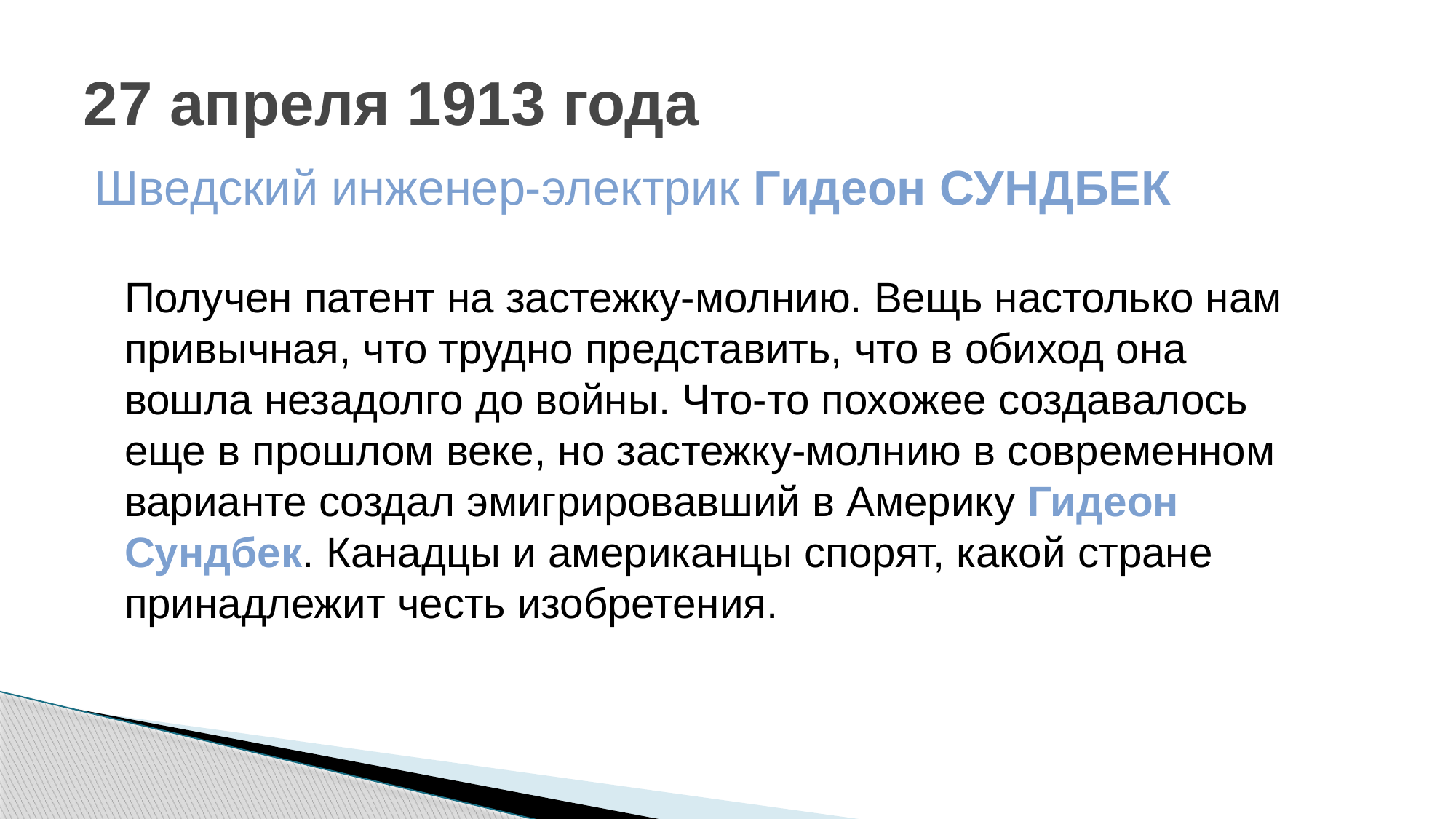

# 27 апреля 1913 года
Шведский инженер-электрик Гидеон СУНДБЕК
Получен патент на застежку-молнию. Вещь настолько нам привычная, что трудно представить, что в обиход она вошла незадолго до войны. Что-то похожее создавалось еще в прошлом веке, но застежку-молнию в современном варианте создал эмигрировавший в Америку Гидеон Сундбек. Канадцы и американцы спорят, какой стране принадлежит честь изобретения.